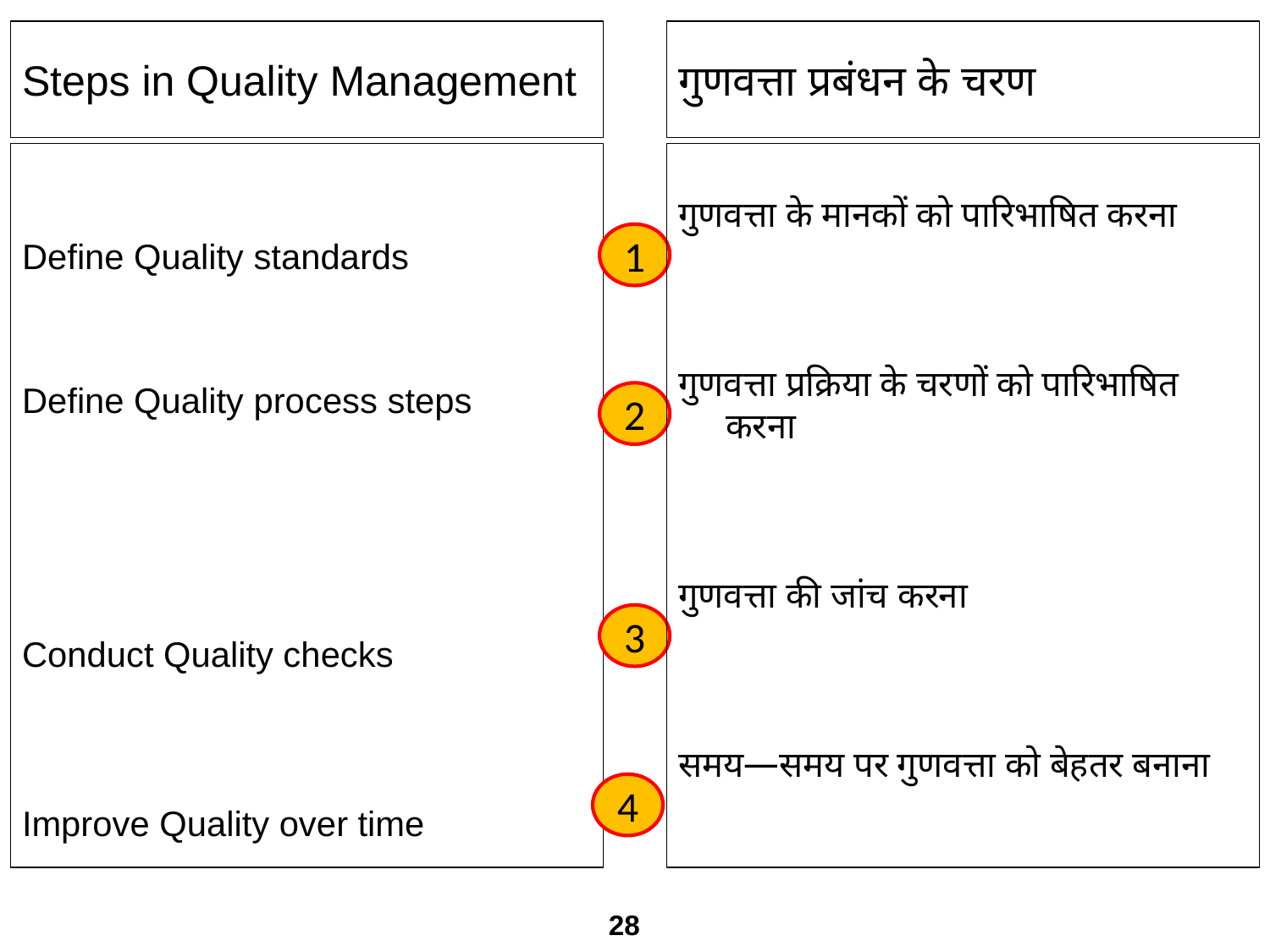

Steps in Quality Management
गुणवत्ता प्रबंधन के चरण

Define Quality standards

Define Quality process steps

Conduct Quality checks

Improve Quality over time

गुणवत्ता के मानकों को पारिभाषित करना

गुणवत्ता प्रक्रिया के चरणों को पारिभाषित करना

गुणवत्ता की जांच करना

समय—समय पर गुणवत्ता को बेहतर बनाना
1
2
3
4
28